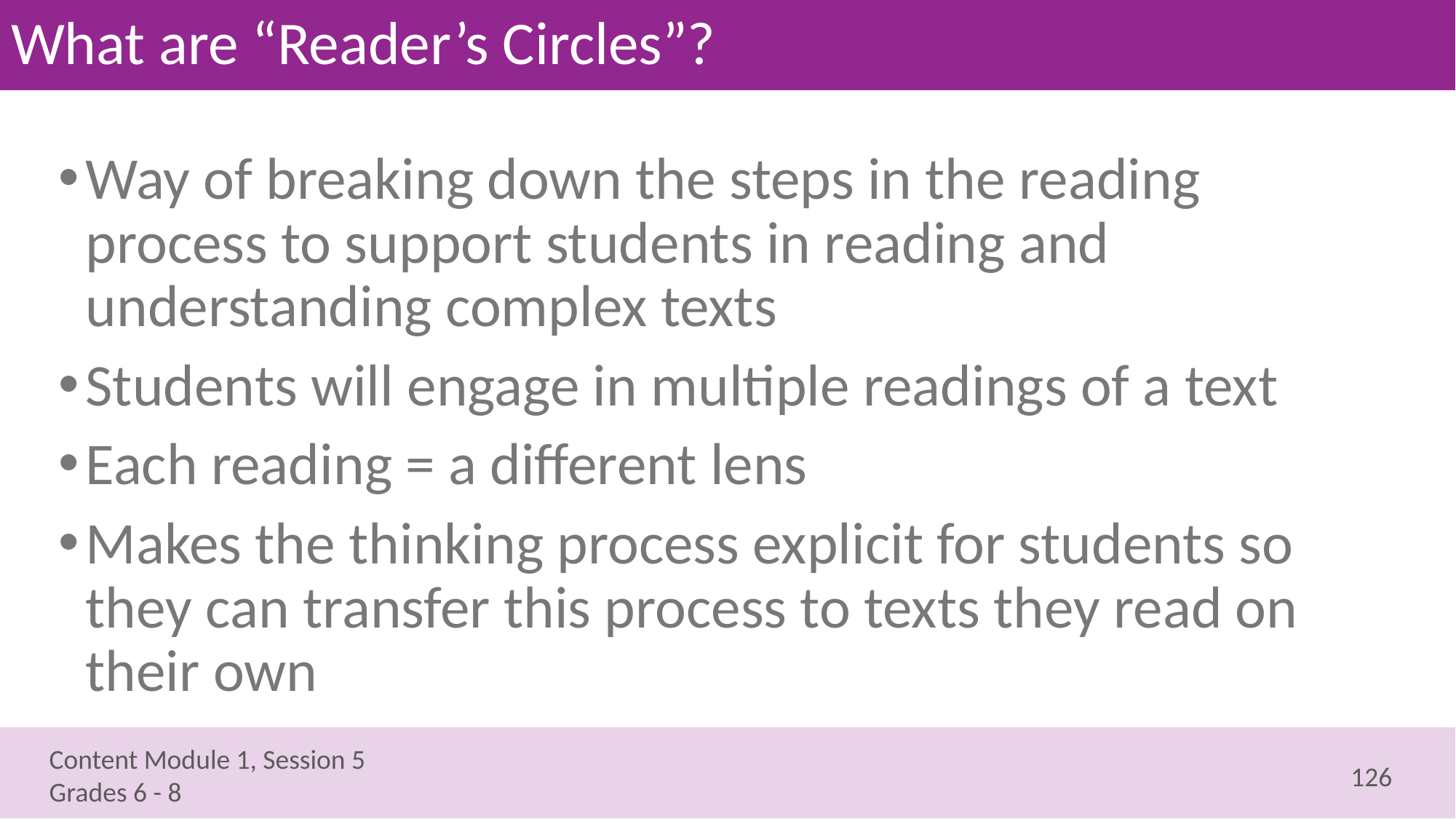

# What are “Reader’s Circles”?
Way of breaking down the steps in the reading process to support students in reading and understanding complex texts
Students will engage in multiple readings of a text
Each reading = a different lens
Makes the thinking process explicit for students so they can transfer this process to texts they read on their own
126